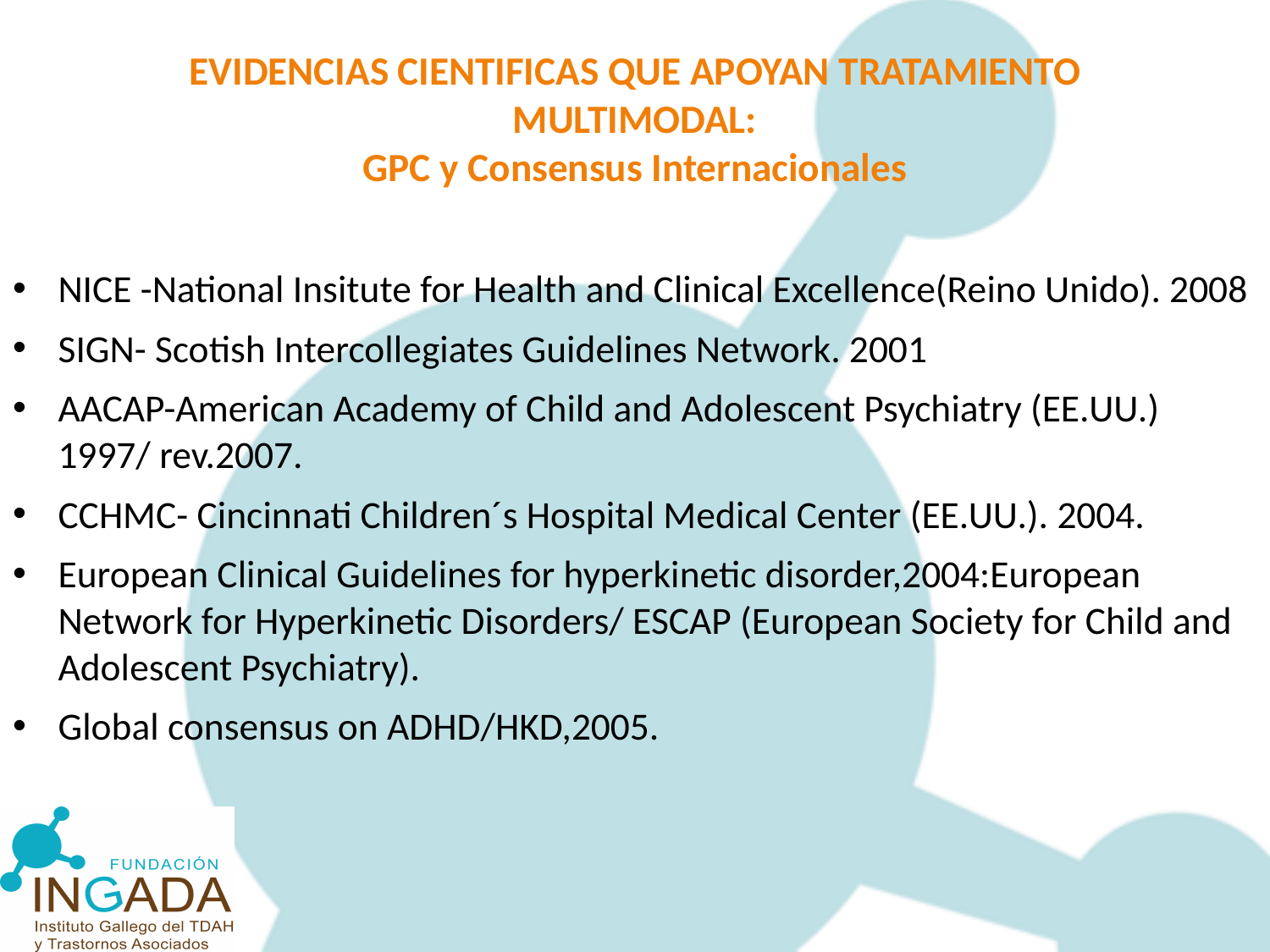

# EVIDENCIAS CIENTIFICAS QUE APOYAN TRATAMIENTO MULTIMODAL: GPC y Consensus Internacionales
NICE -National Insitute for Health and Clinical Excellence(Reino Unido). 2008
SIGN- Scotish Intercollegiates Guidelines Network. 2001
AACAP-American Academy of Child and Adolescent Psychiatry (EE.UU.) 1997/ rev.2007.
CCHMC- Cincinnati Children´s Hospital Medical Center (EE.UU.). 2004.
European Clinical Guidelines for hyperkinetic disorder,2004:European Network for Hyperkinetic Disorders/ ESCAP (European Society for Child and Adolescent Psychiatry).
Global consensus on ADHD/HKD,2005.